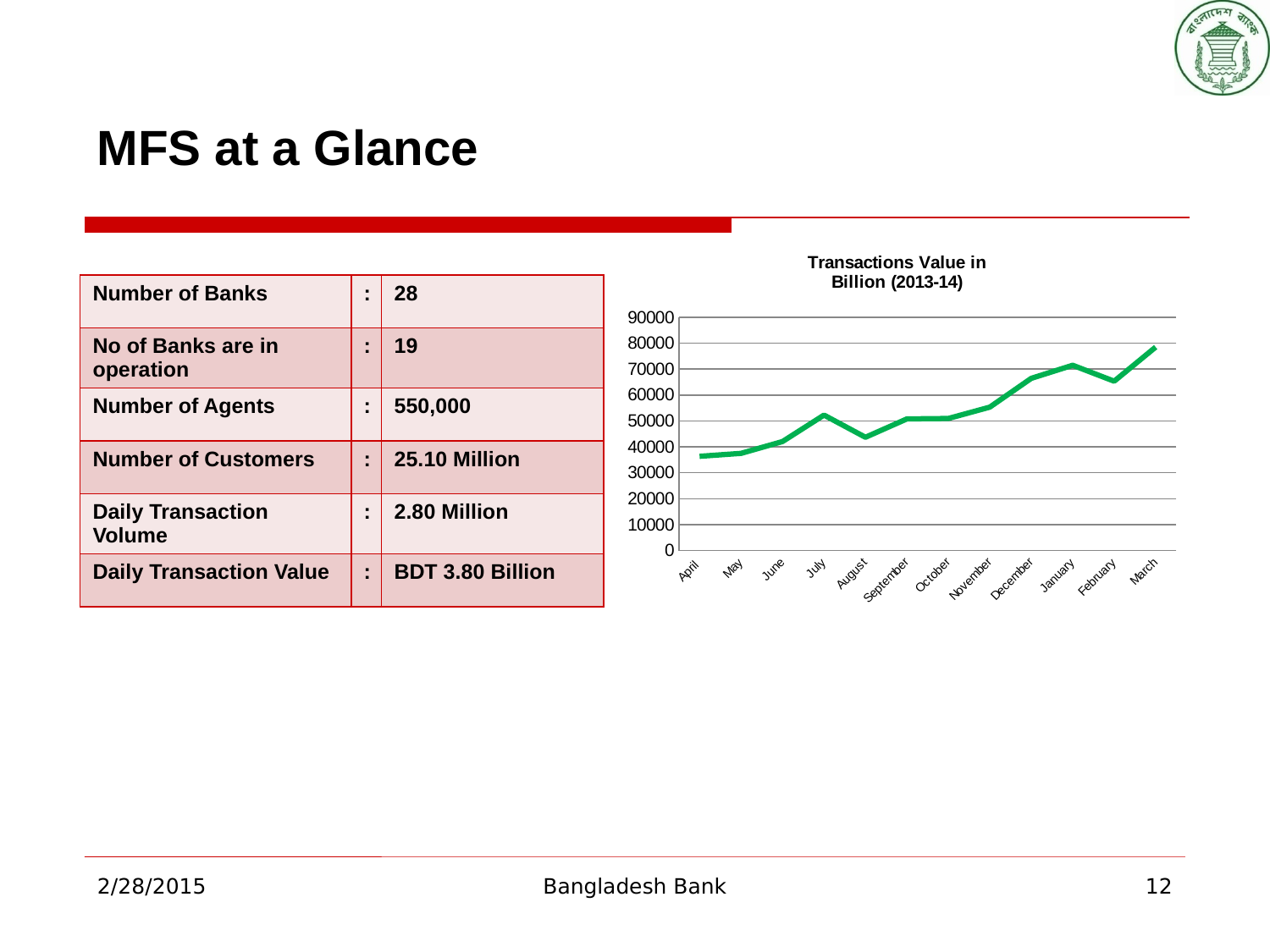

# MFS at a Glance

### Chart: Transactions Value in
Billion (2013-14)

| Category | Value in Billion |
|---|---|
| April  | 36346.29 |
| May | 37483.38000000001 |
| June | 42060.17 |
| July | 52268.4 |
| August | 43687.7 |
| September | 50777.44 |
| October | 50958.8 |
| November | 55336.6 |
| December | 66426.1 |
| January | 71488.8 |
| February | 65344.5 |
| March | 78491.2 |
| Number of Banks | : | 28 |
| --- | --- | --- |
| No of Banks are in operation | : | 19 |
| Number of Agents | : | 550,000 |
| Number of Customers | : | 25.10 Million |
| Daily Transaction Volume | : | 2.80 Million |
| Daily Transaction Value | : | BDT 3.80 Billion |
2/28/2015
Bangladesh Bank
12